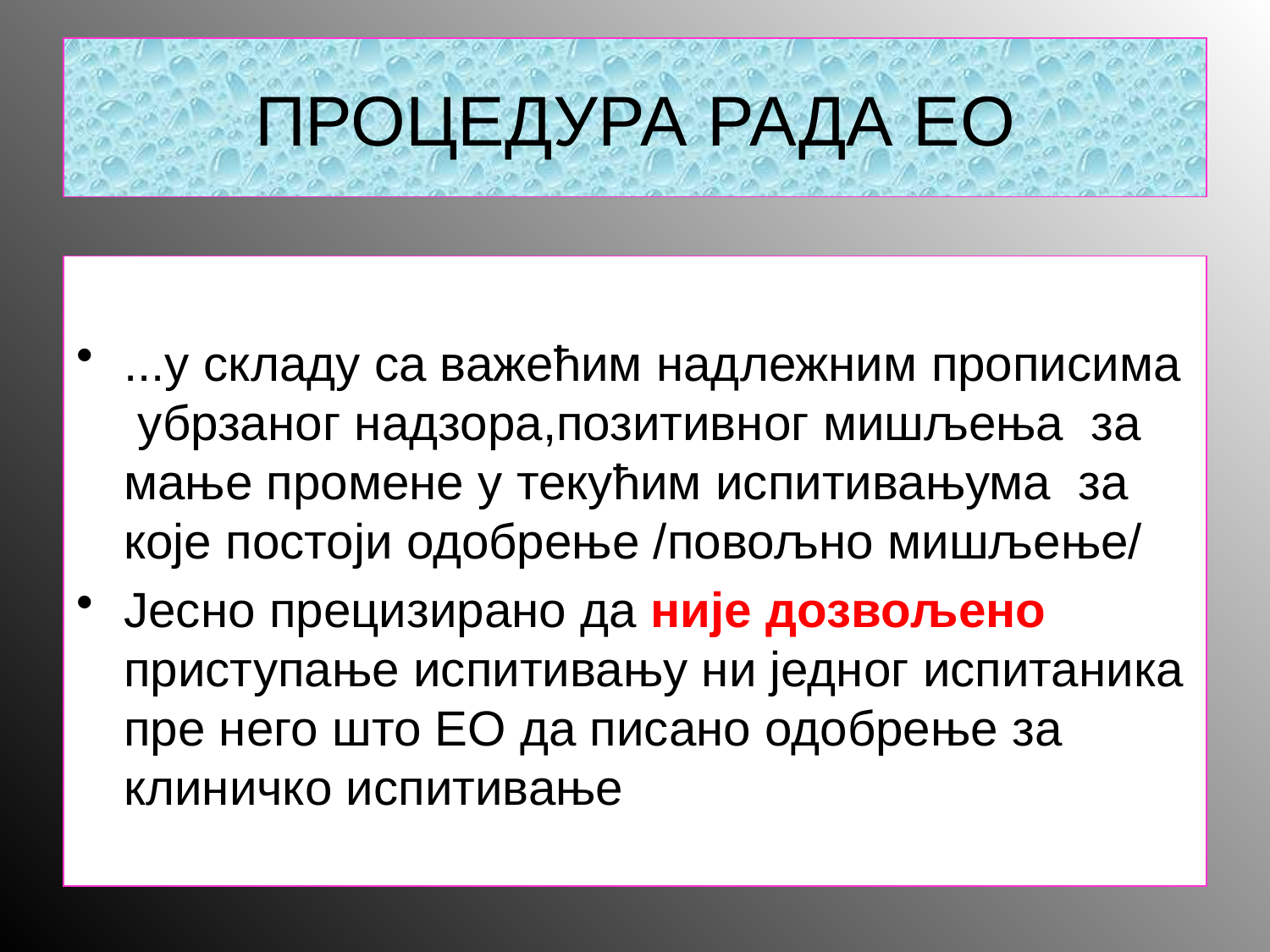

# ПРОЦЕДУРА РАДА ЕО

...у складу са важећим надлежним прописима  убрзаног надзора,позитивног мишљења  за мање промене у текућим испитивањума  за које постоји одобрење /повољно мишљење/
Јесно прецизирано да није дозвољено приступање испитивању ни једног испитаника пре него што ЕО да писано одобрење за клиничко испитивање